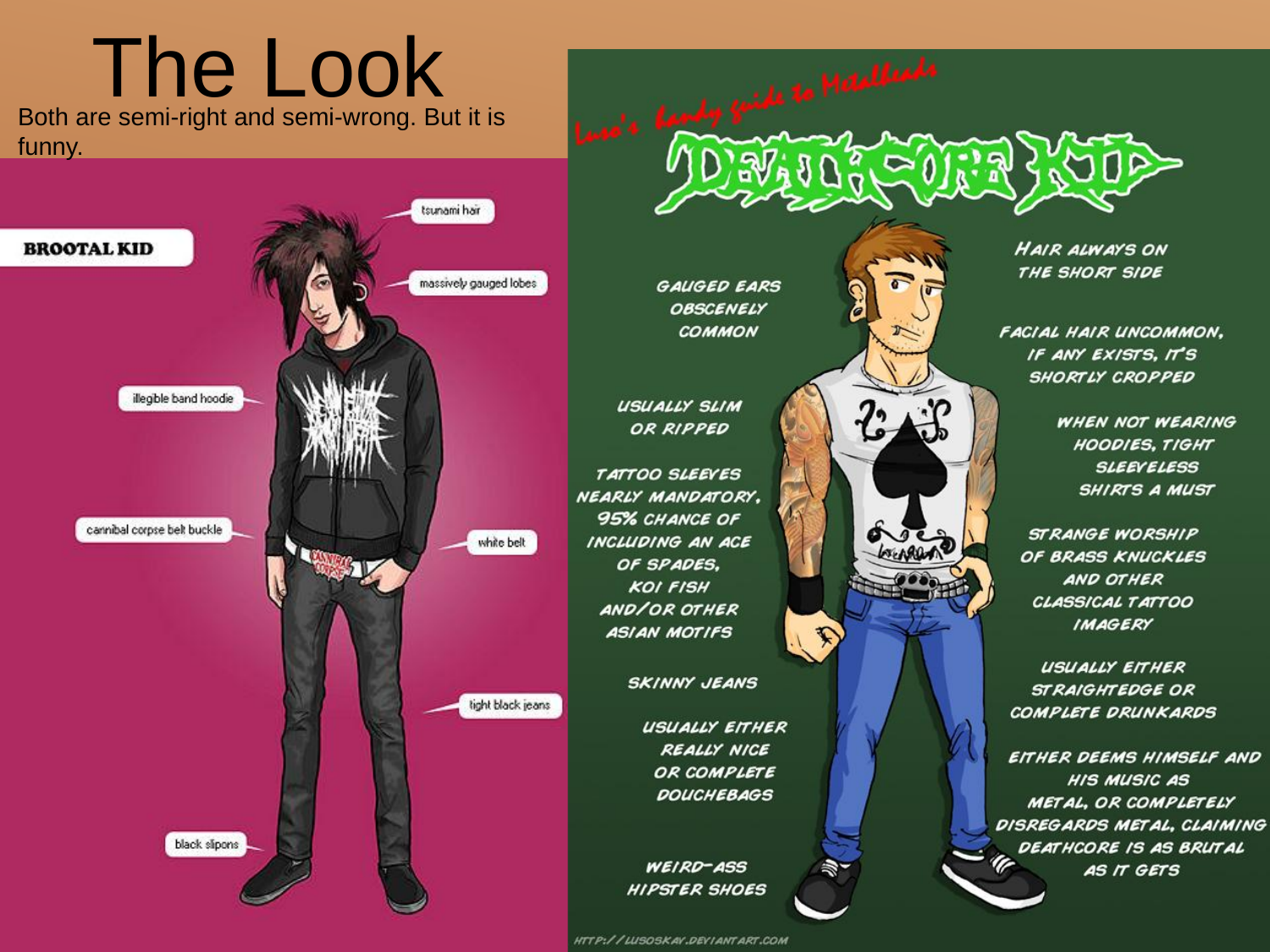

# The Look

Both are semi-right and semi-wrong. But it is funny.